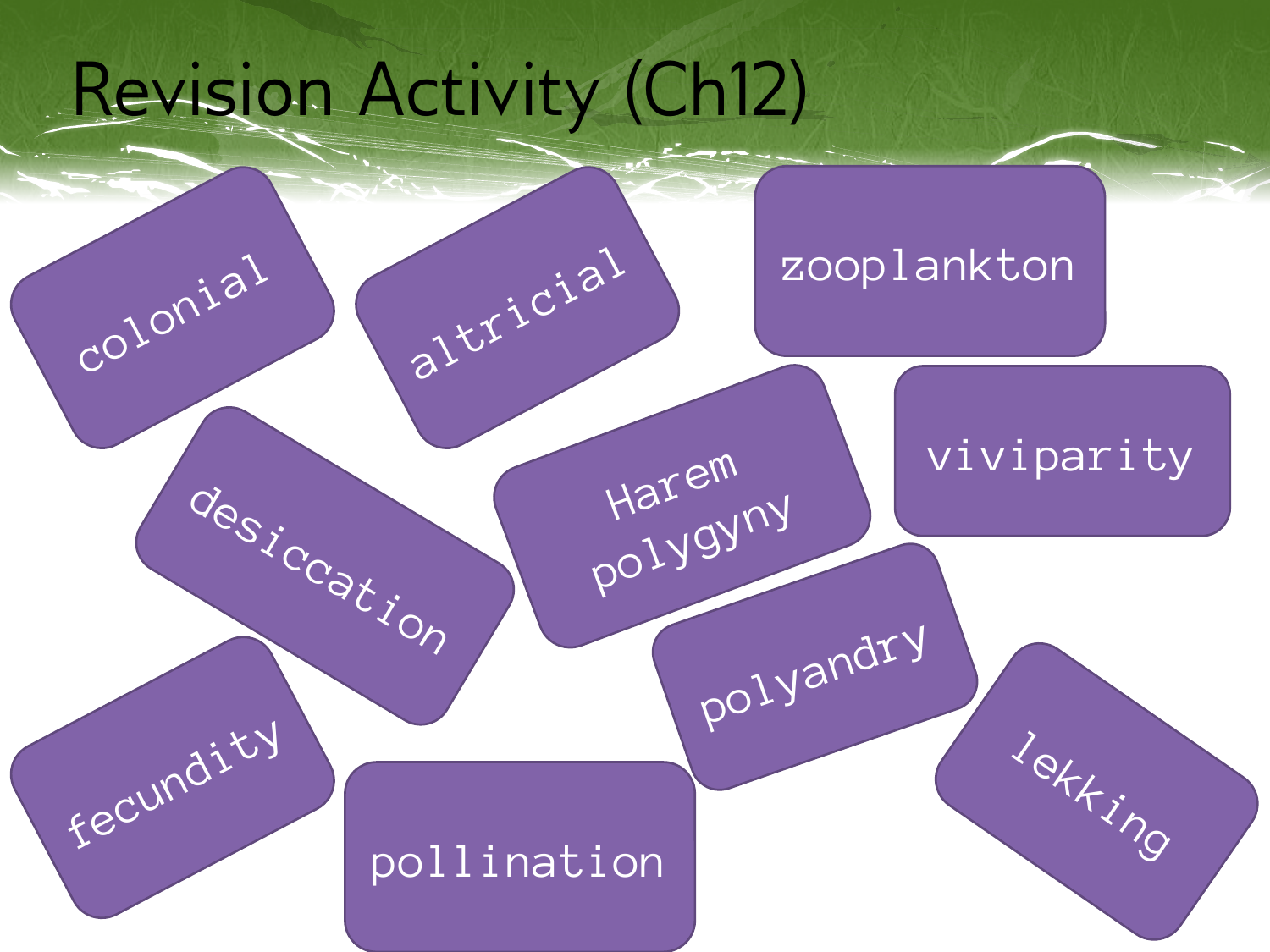

# Revision Activity (Ch12)
zooplankton
colonial
altricial
viviparity
Harem polygyny
desiccation
polyandry
fecundity
lekking
pollination